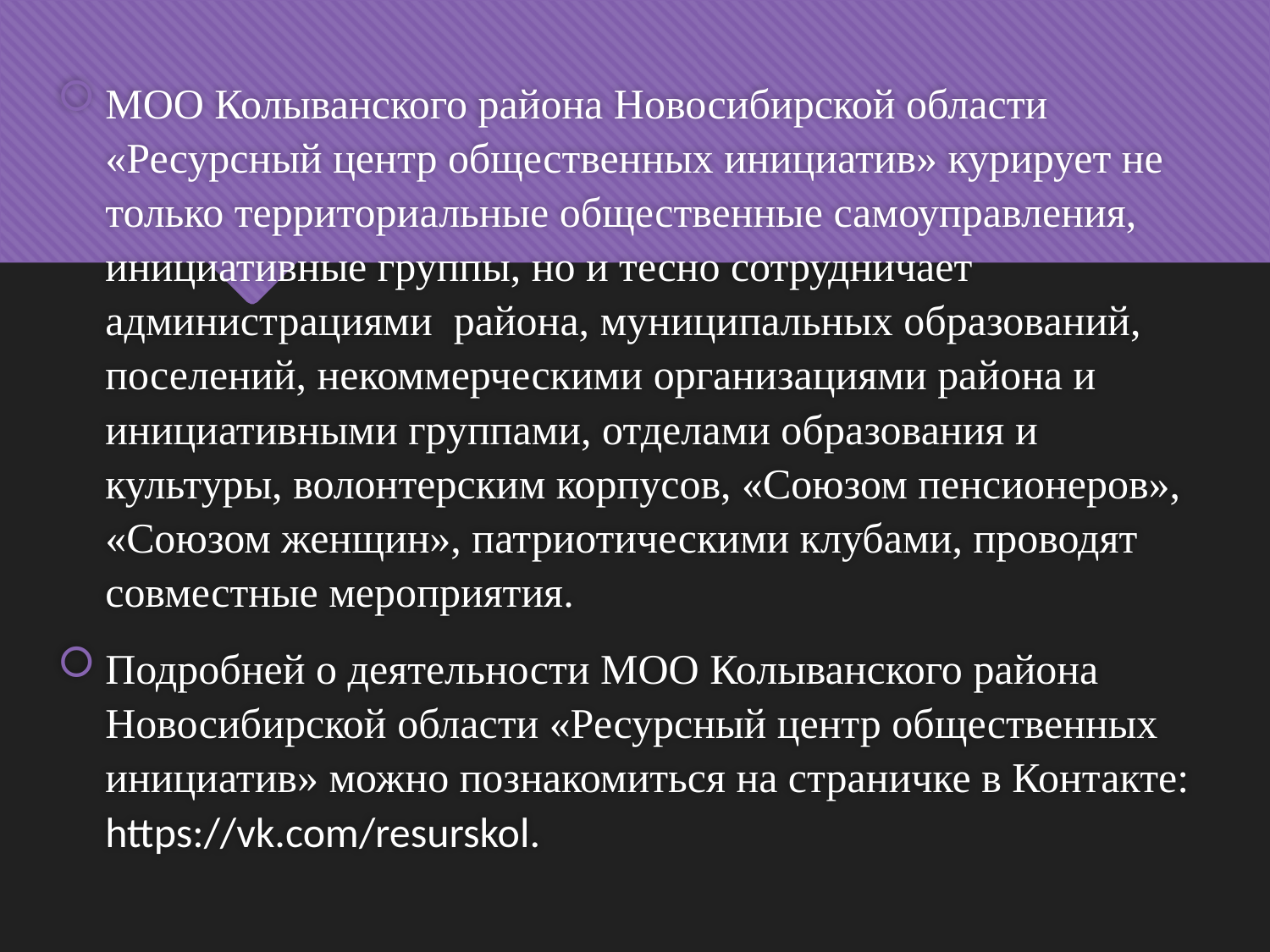

МОО Колыванского района Новосибирской области «Ресурсный центр общественных инициатив» курирует не только территориальные общественные самоуправления, инициативные группы, но и тесно сотрудничает администрациями  района, муниципальных образований, поселений, некоммерческими организациями района и инициативными группами, отделами образования и культуры, волонтерским корпусов, «Союзом пенсионеров», «Союзом женщин», патриотическими клубами, проводят совместные мероприятия.
Подробней о деятельности МОО Колыванского района Новосибирской области «Ресурсный центр общественных инициатив» можно познакомиться на страничке в Контакте: https://vk.com/resurskol.